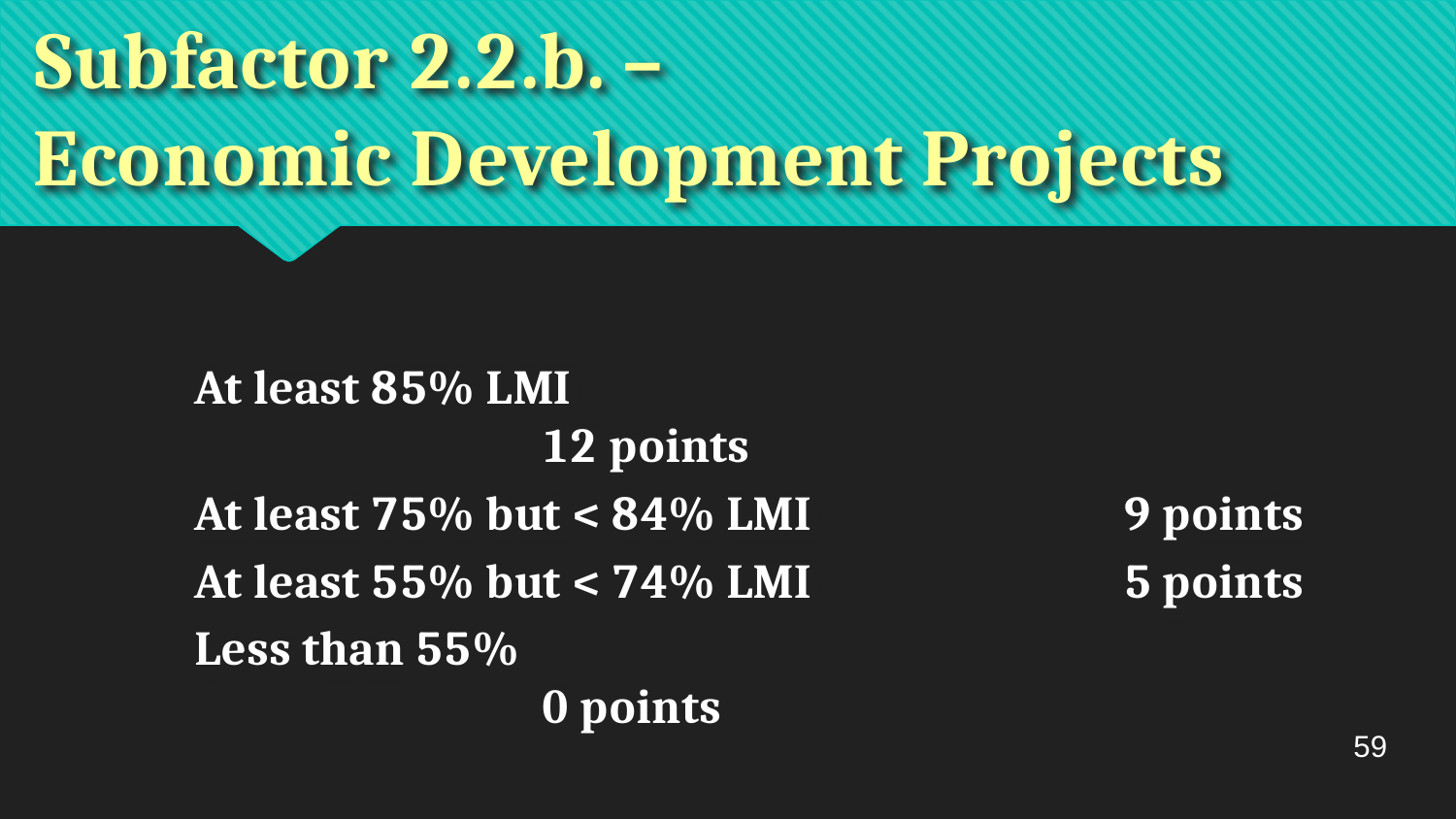

# Subfactor 2.2.b. – Economic Development Projects

At least 85% LMI							  12 points
At least 75% but < 84% LMI	  	  9 points
At least 55% but < 74% LMI	 	  5 points
Less than 55%	  			  				  0 points

59